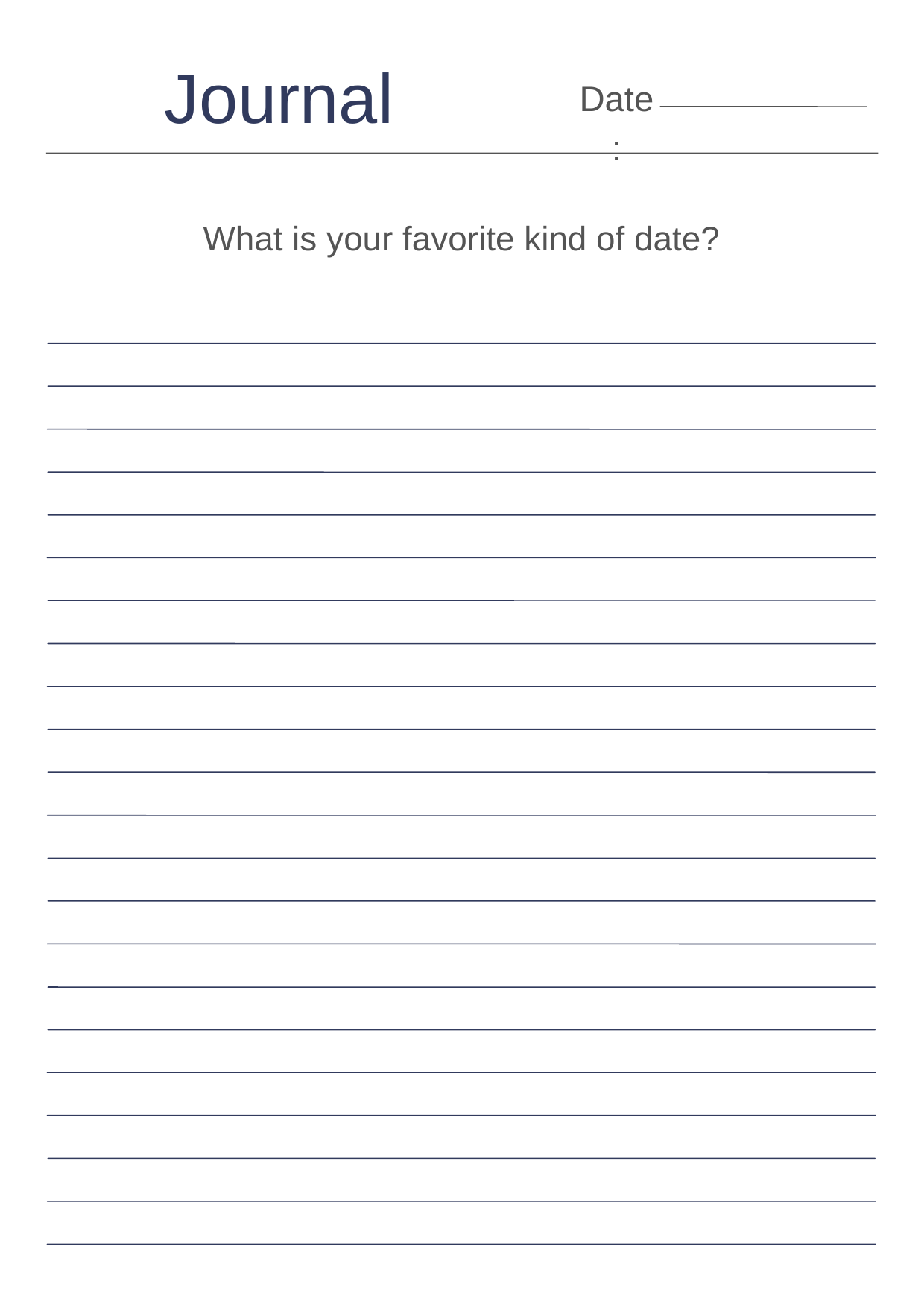

Journal
Date:

What is your favorite kind of date?